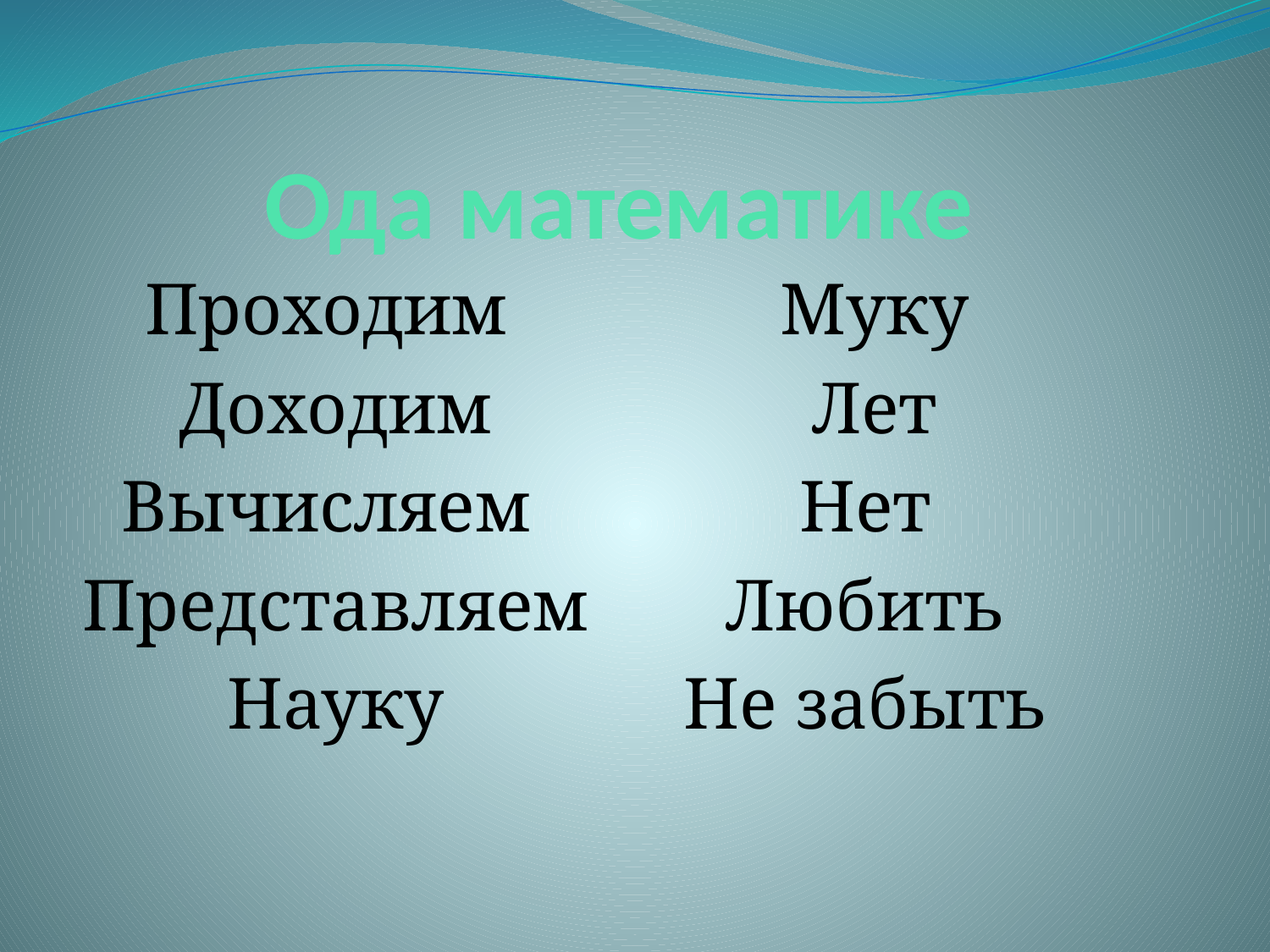

# Ода математике
Проходим
Доходим
Вычисляем
Представляем
Науку

Муку
Лет
Нет
Любить
Не забыть